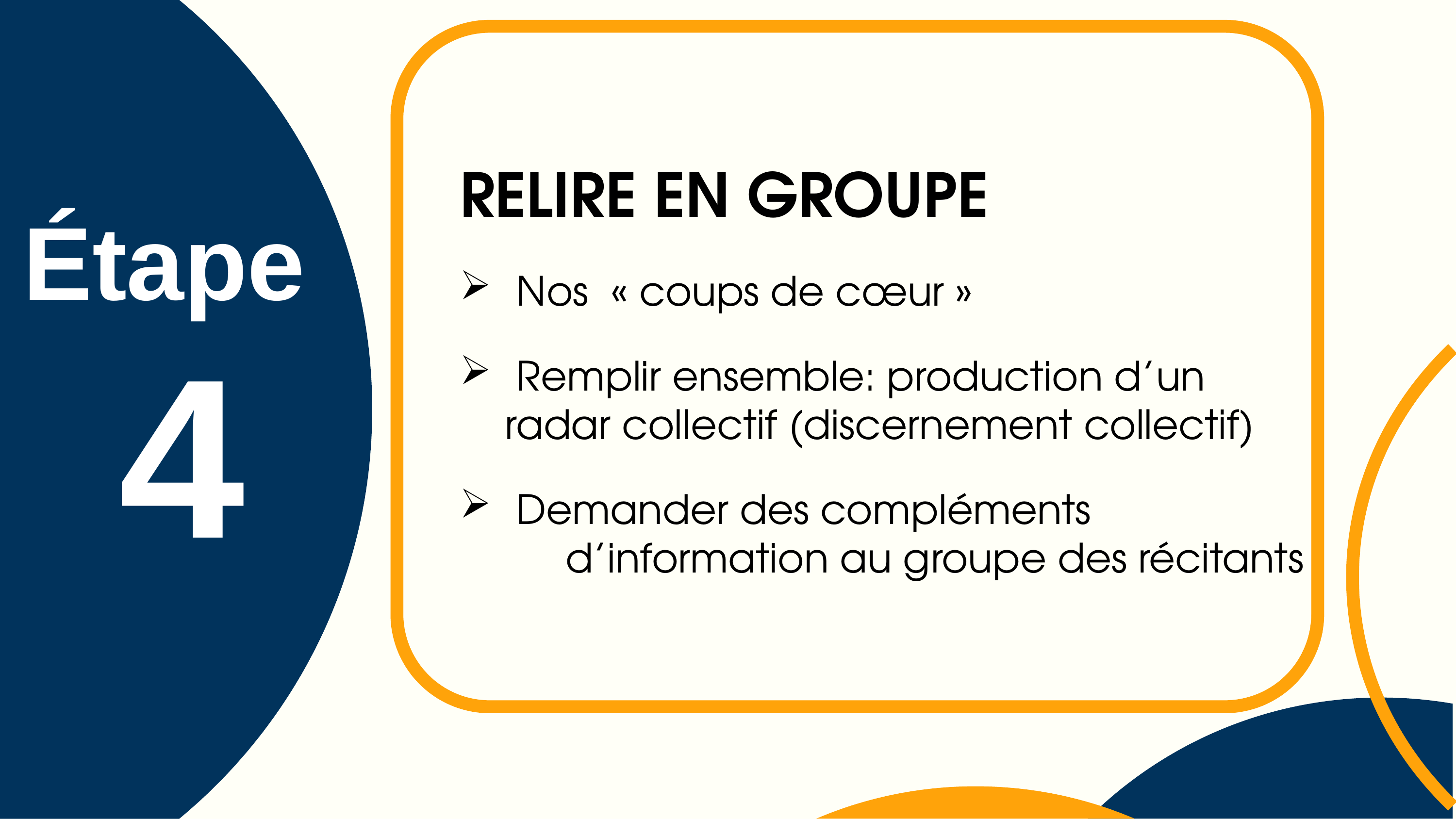

RELIRE EN GROUPE
 Nos  « coups de cœur »
 Remplir ensemble: production d’un  	  	 radar collectif (discernement collectif)
 Demander des compléments 	  	 	   	 d’information au groupe des récitants
Étape
4